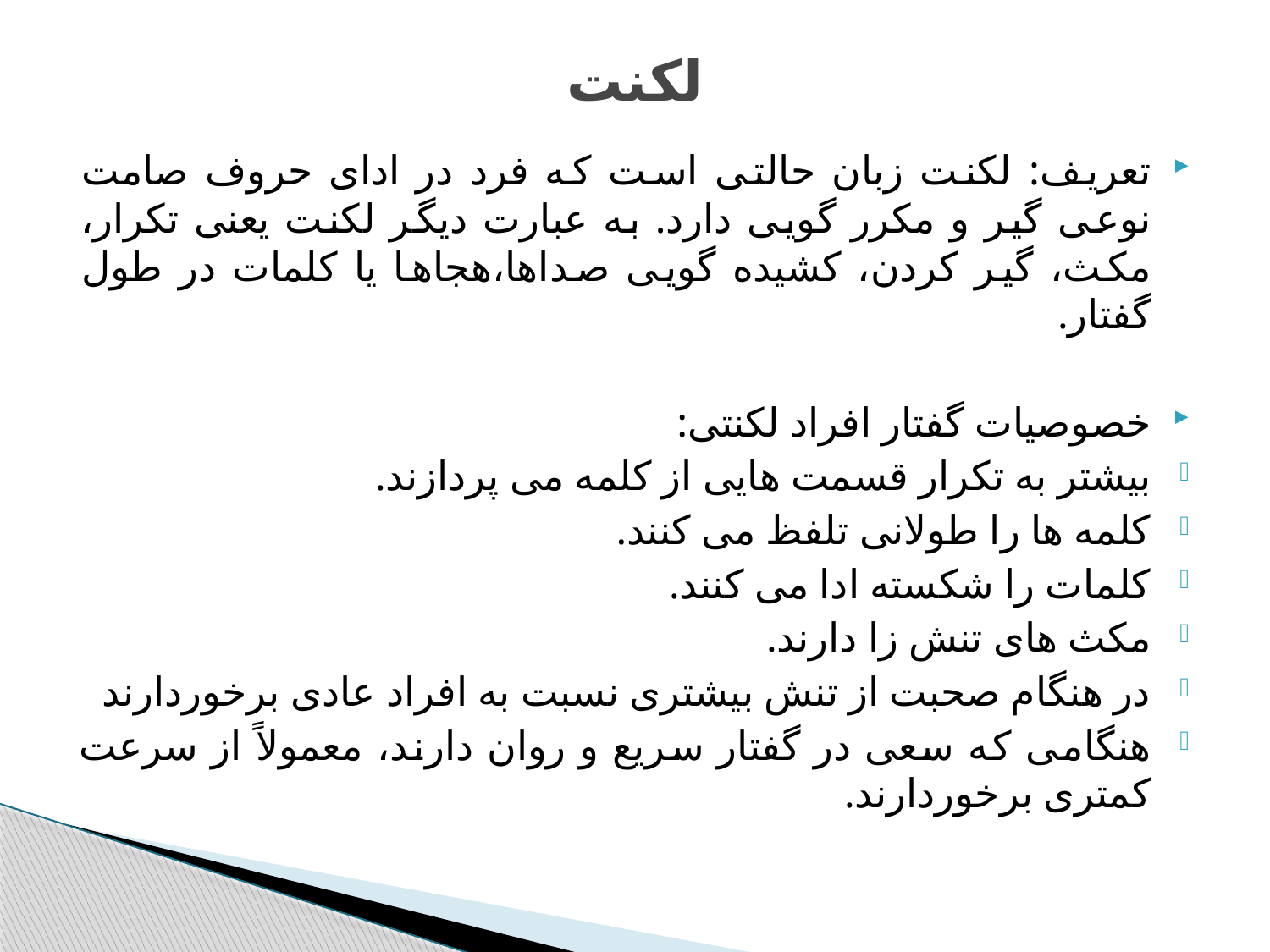

# لکنت
تعریف: لکنت زبان حالتی است که فرد در ادای حروف صامت نوعی گیر و مکرر گویی دارد. به عبارت دیگر لکنت یعنی تکرار، مکث، گیر کردن، کشیده گویی صداها،هجاها یا کلمات در طول گفتار.

خصوصیات گفتار افراد لکنتی:
بیشتر به تکرار قسمت هایی از کلمه می پردازند.
کلمه ها را طولانی تلفظ می کنند.
کلمات را شکسته ادا می کنند.
مکث های تنش زا دارند.
در هنگام صحبت از تنش بیشتری نسبت به افراد عادی برخوردارند
هنگامی که سعی در گفتار سریع و روان دارند، معمولاً از سرعت کمتری برخوردارند.